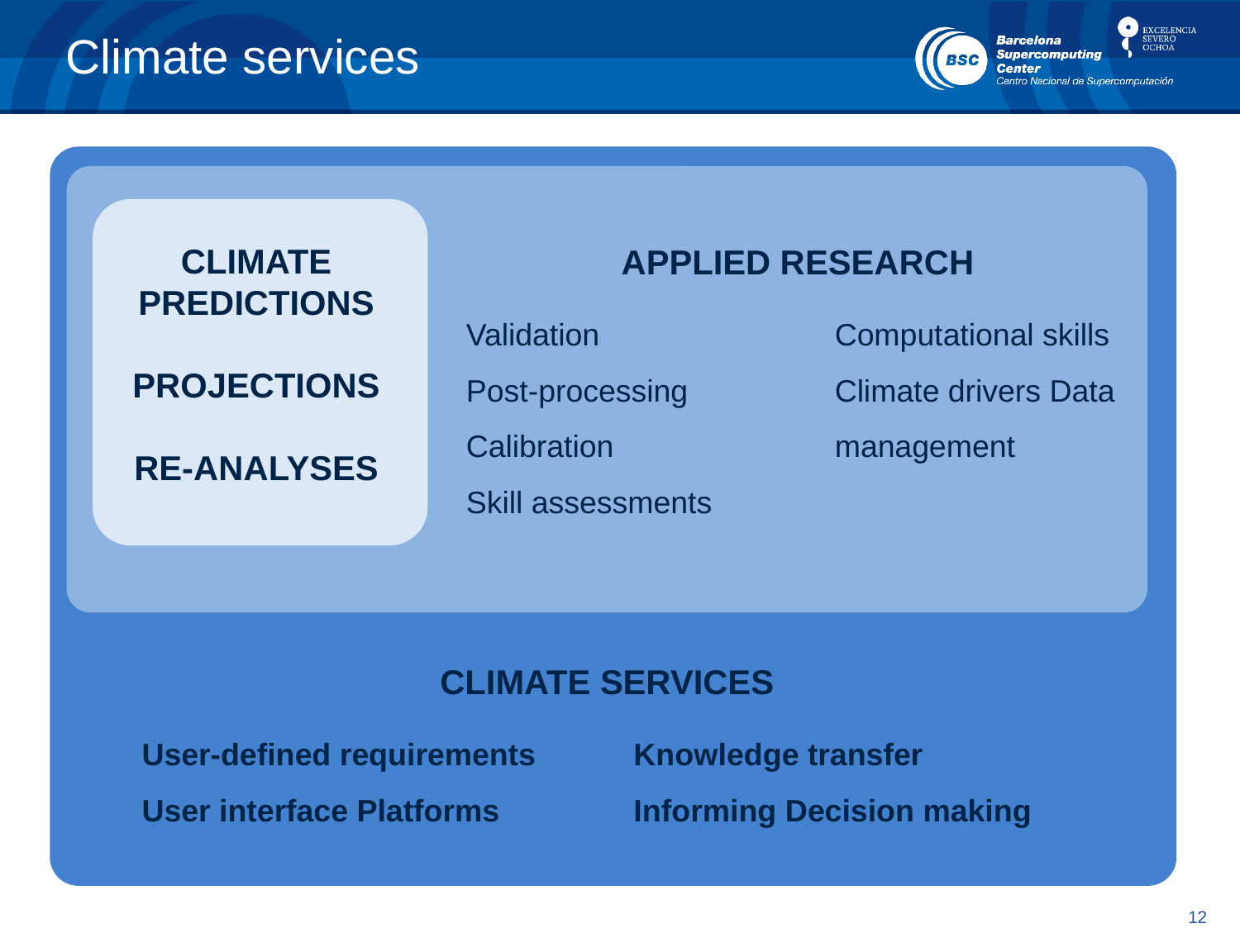

# Climate services

APPLIED RESEARCH

CLIMATE
PREDICTIONS

PROJECTIONS

RE-ANALYSES

Validation
Post-processing
Calibration
Skill assessments
Computational skills
Climate drivers Data management

CLIMATE SERVICES
User-defined requirements
User interface Platforms
Knowledge transfer
Informing Decision making